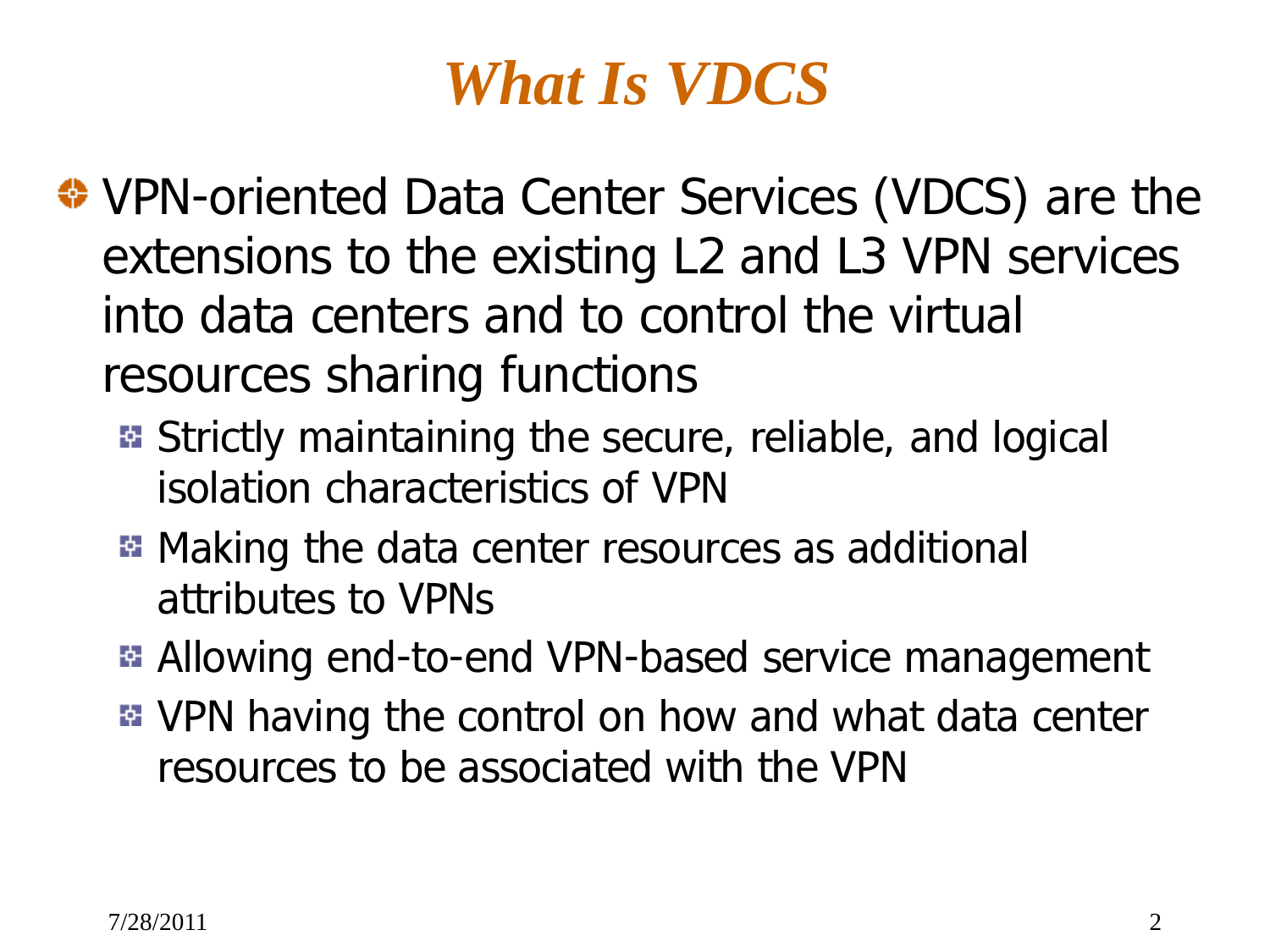

# What Is VDCS
VPN-oriented Data Center Services (VDCS) are the extensions to the existing L2 and L3 VPN services into data centers and to control the virtual resources sharing functions
Strictly maintaining the secure, reliable, and logical isolation characteristics of VPN
Making the data center resources as additional attributes to VPNs
Allowing end-to-end VPN-based service management
VPN having the control on how and what data center resources to be associated with the VPN
7/28/2011
2